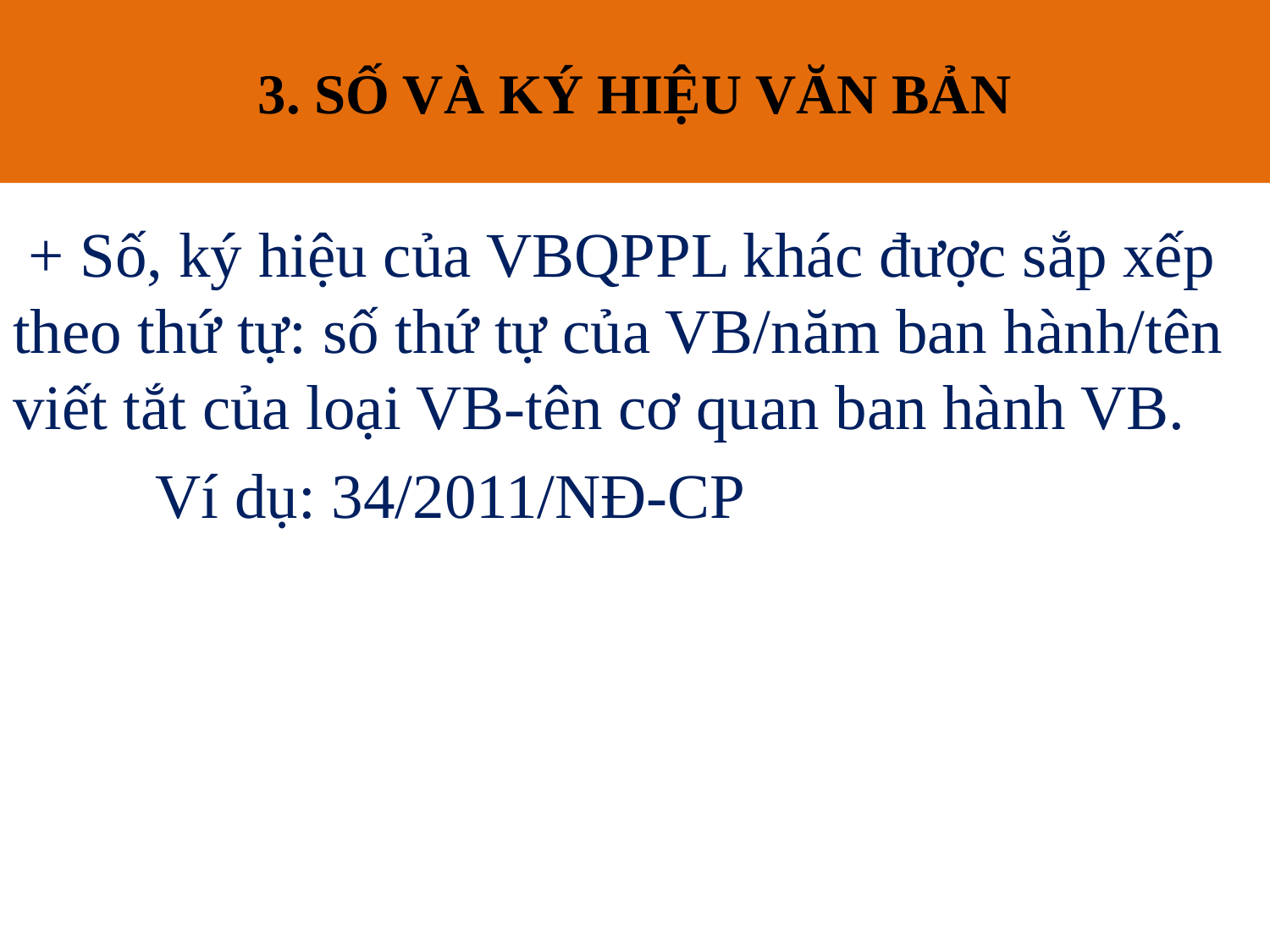

3. SỐ VÀ KÝ HIỆU VĂN BẢN
# 3. SỐ VÀ KÝ HIỆU CỦA VĂN BẢN
 + Số, ký hiệu của VBQPPL khác được sắp xếp theo thứ tự: số thứ tự của VB/năm ban hành/tên viết tắt của loại VB-tên cơ quan ban hành VB.
         Ví dụ: 34/2011/NĐ-CP